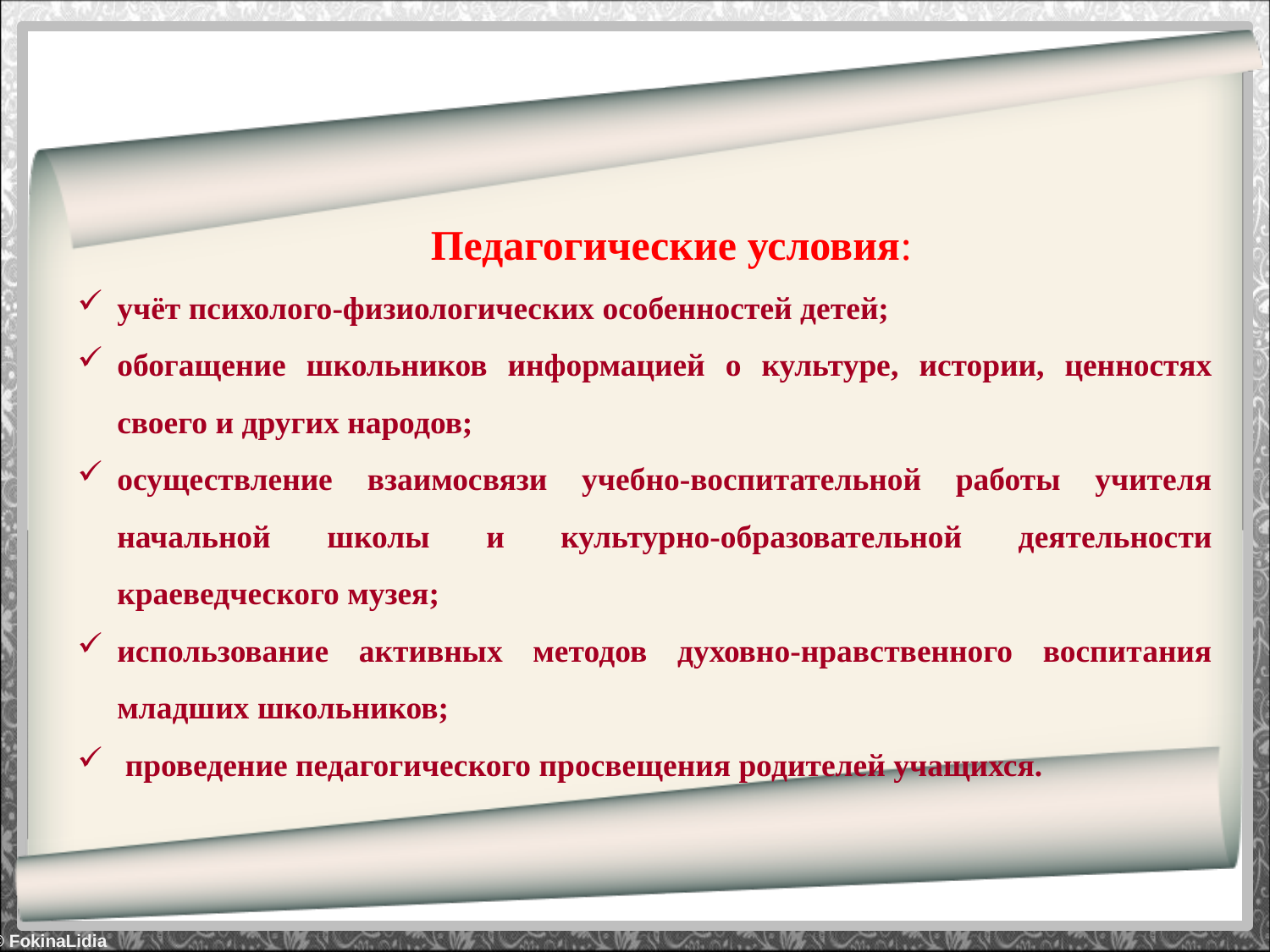

Педагогические условия:
учёт психолого-физиологических особенностей детей;
обогащение школьников информацией о культуре, истории, ценностях своего и других народов;
осуществление взаимосвязи учебно-воспитательной работы учителя начальной школы и культурно-образовательной деятельности краеведческого музея;
использование активных методов духовно-нравственного воспитания младших школьников;
 проведение педагогического просвещения родителей учащихся.